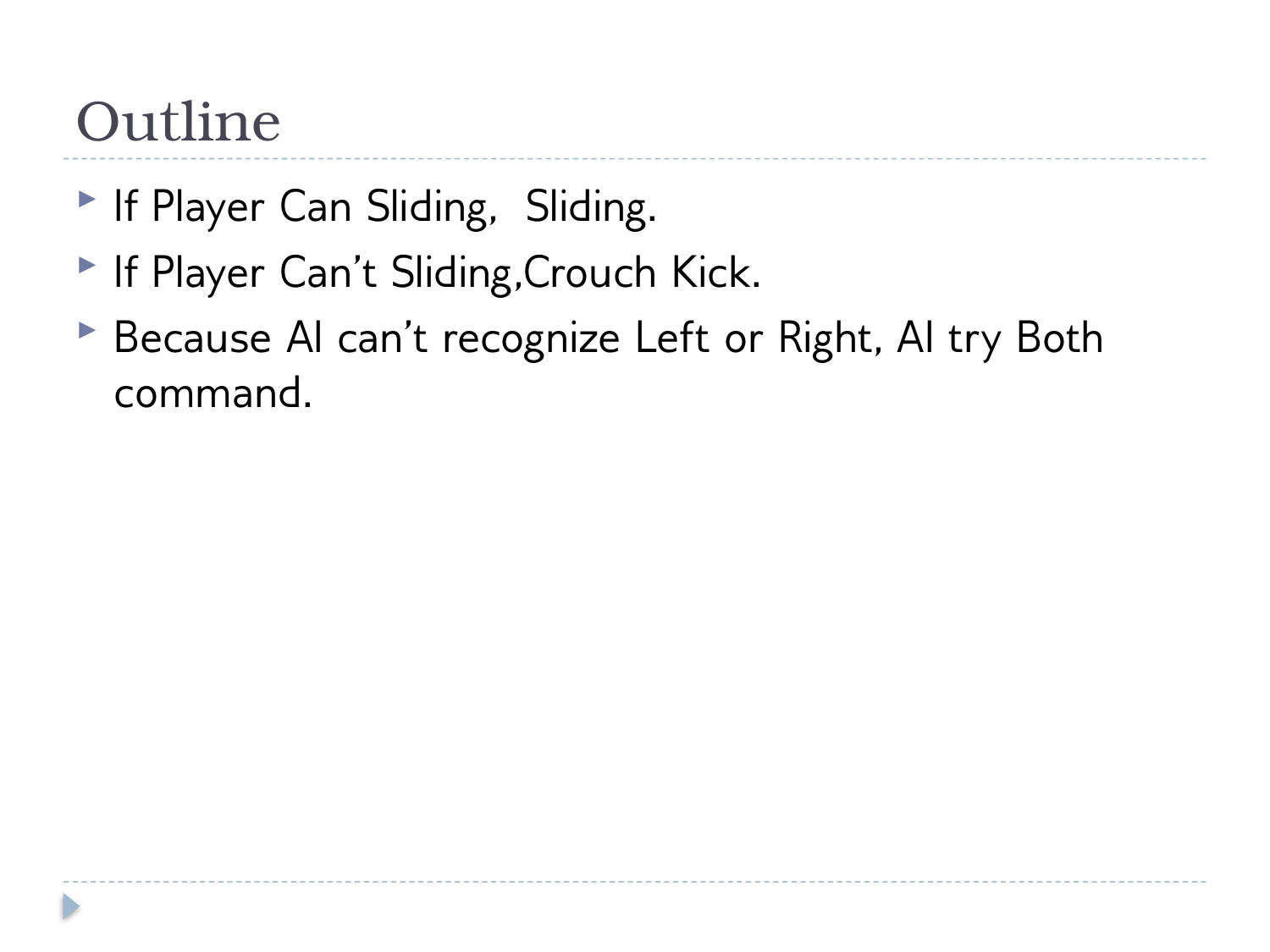

# Outline
If Player Can Sliding,  Sliding.
If Player Can’t Sliding,Crouch Kick.
Because AI can’t recognize Left or Right, AI try Both command.